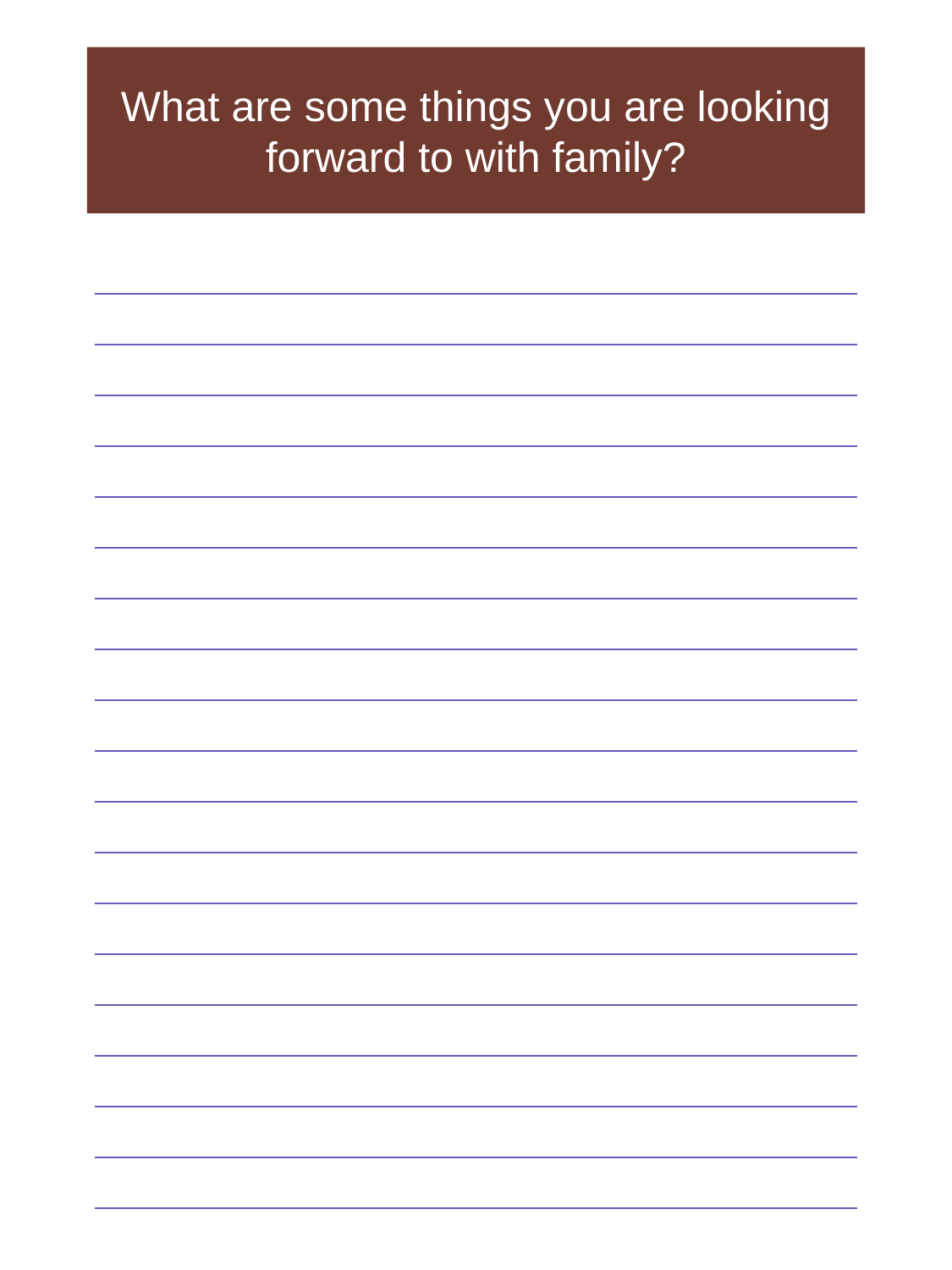

What are some things you are looking forward to with family?
|  |
| --- |
|  |
|  |
|  |
|  |
|  |
|  |
|  |
|  |
|  |
|  |
|  |
|  |
|  |
|  |
|  |
|  |
|  |